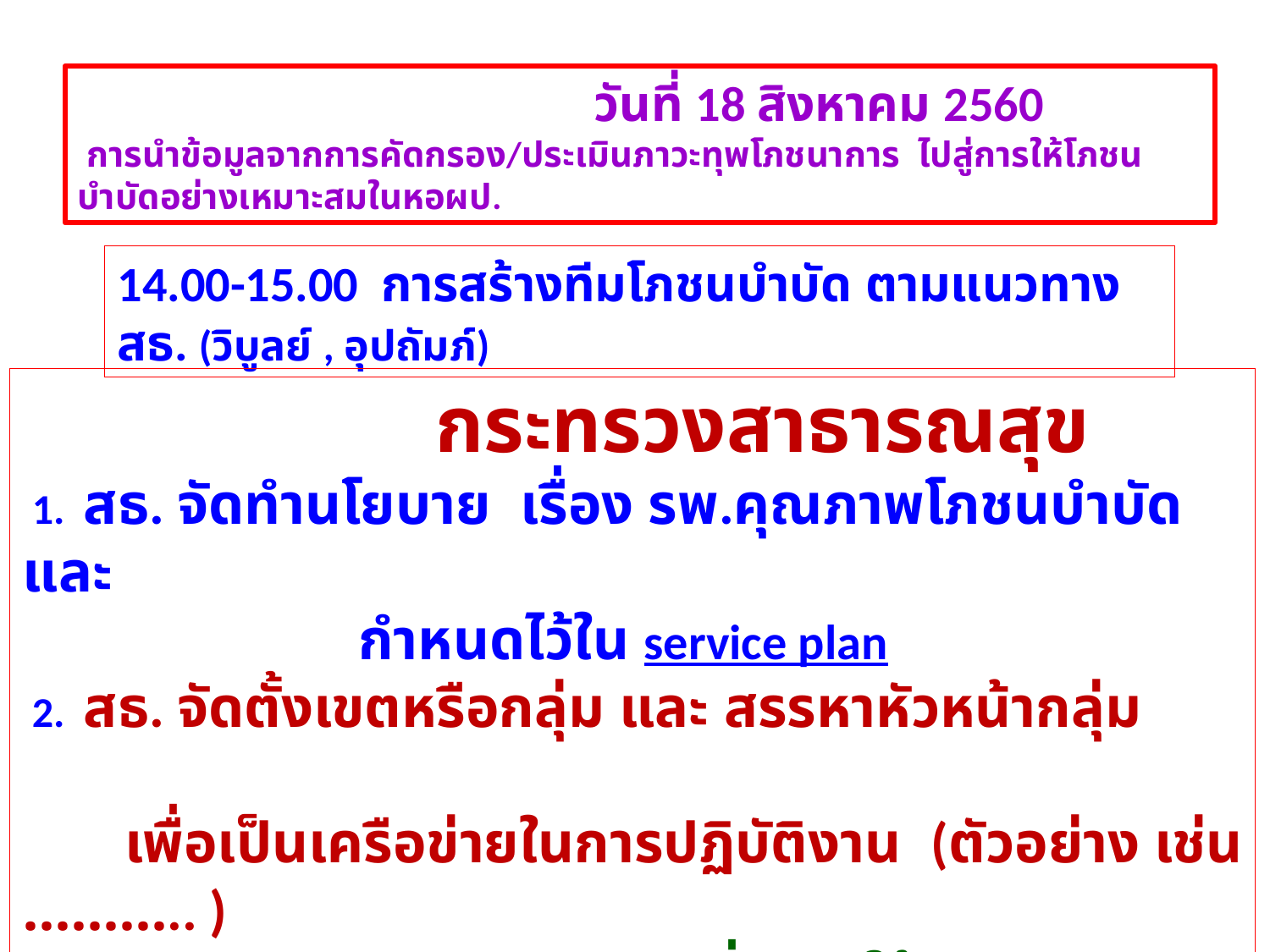

วันที่ 18 สิงหาคม 2560
 การนำข้อมูลจากการคัดกรอง/ประเมินภาวะทุพโภชนาการ  ไปสู่การให้โภชนบำบัดอย่างเหมาะสมในหอผป.
14.00-15.00  การสร้างทีมโภชนบำบัด ตามแนวทาง สธ. (วิบูลย์ , อุปถัมภ์)
                                กระทรวงสาธารณสุข
 1.  สธ. จัดทำนโยบาย  เรื่อง รพ.คุณภาพโภชนบำบัด และ
                       กำหนดไว้ใน service plan
 2.  สธ. จัดตั้งเขตหรือกลุ่ม และ สรรหาหัวหน้ากลุ่ม
       เพื่อเป็นเครือข่ายในการปฏิบัติงาน  (ตัวอย่าง เช่น ……….. )
 3.  สธ. จัดวางแนวทางปฏิบัติ เพื่อการใช้ทรัพยากรร่วมกัน
 4.  สธ. จัดรวบรวมผลการปฏิบัติ เพื่อเป็นข้อมูลรวมของเขตหรือ ประเทศ